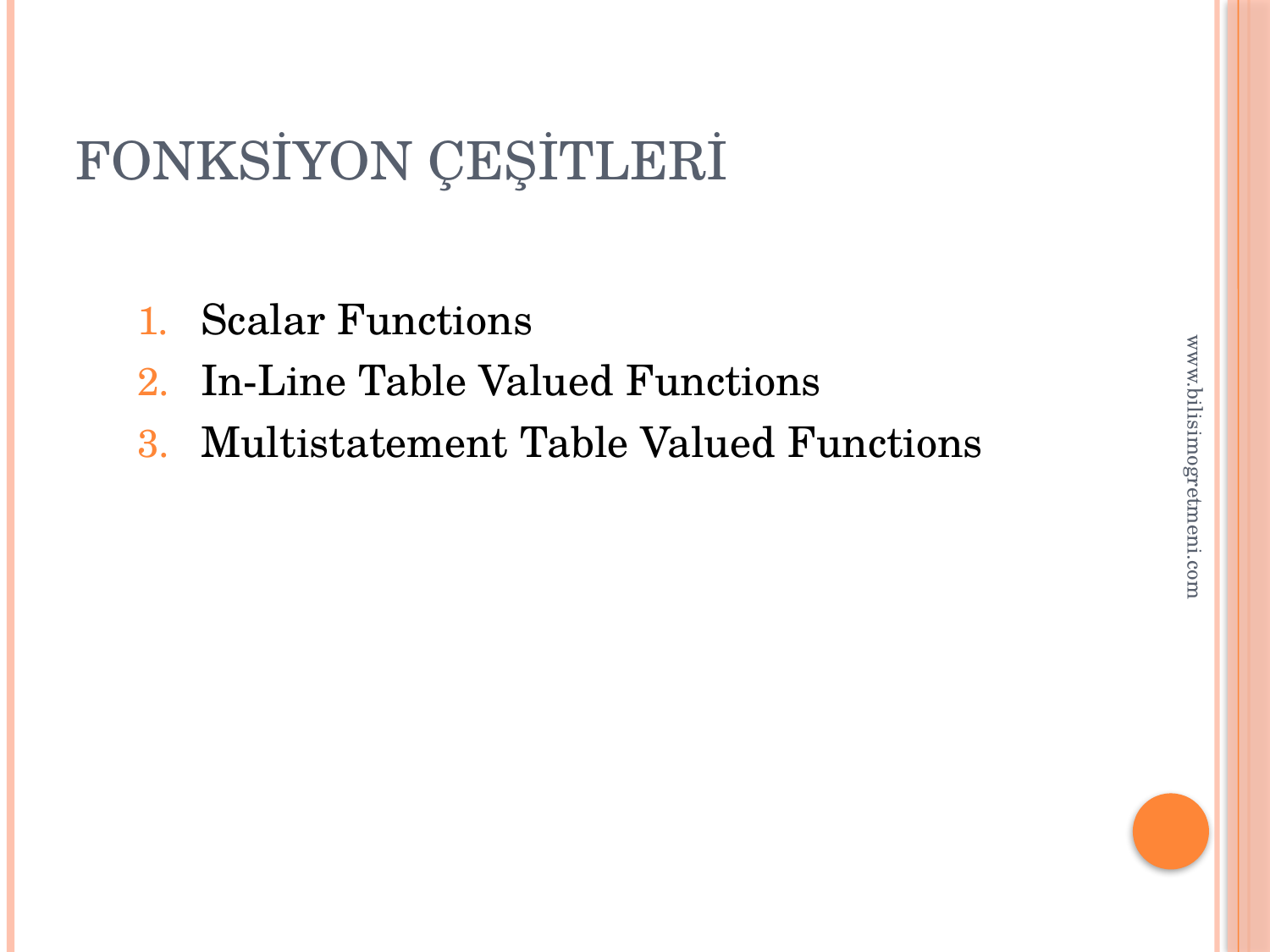

# Fonksiyon çeşitleri
Scalar Functions
In-Line Table Valued Functions
Multistatement Table Valued Functions
www.bilisimogretmeni.com